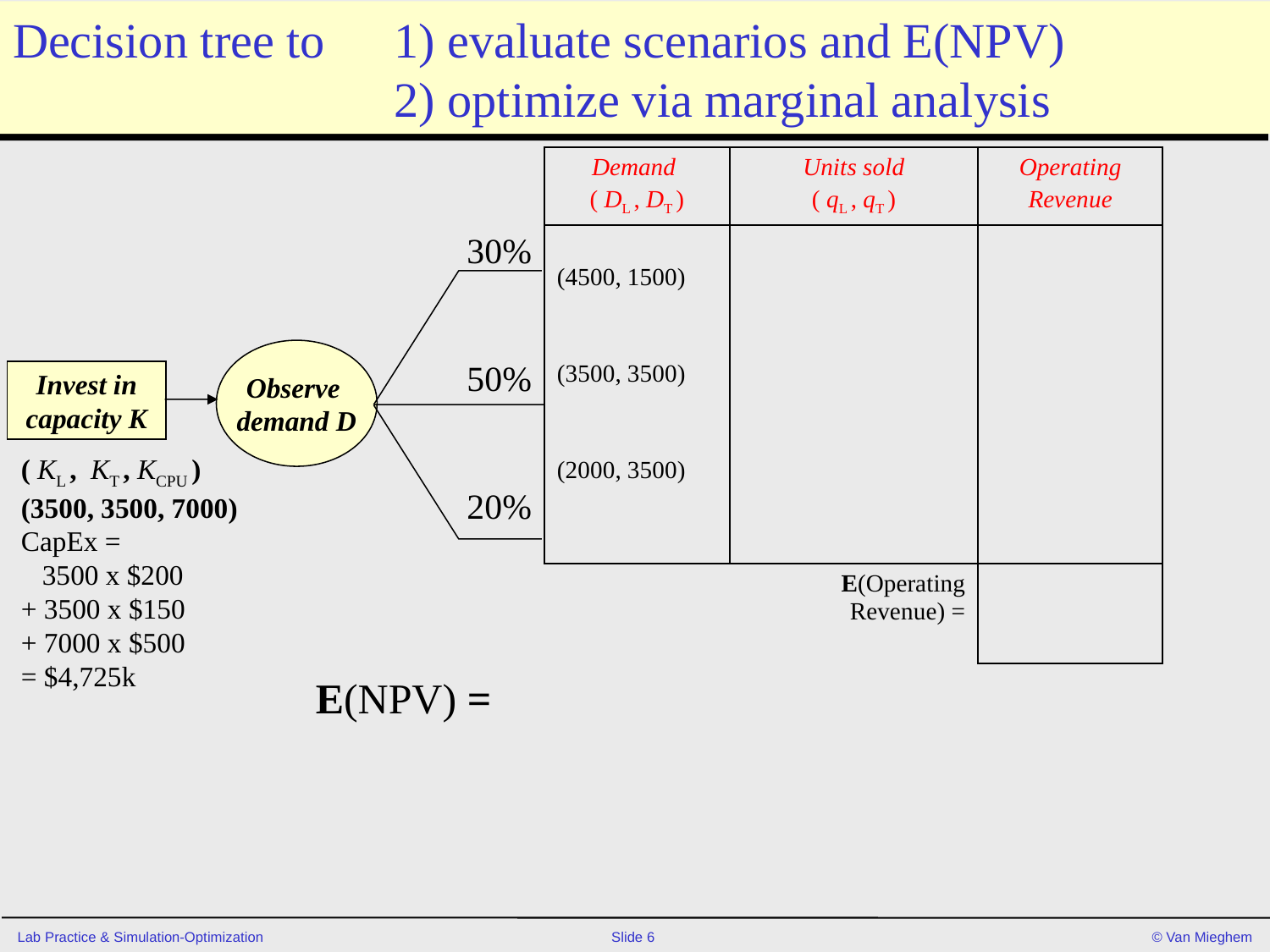

# Decision tree to 	1) evaluate scenarios and E(NPV) 2) optimize via marginal analysis
| Demand ( DL , DT ) | Units sold ( qL , qT ) | Operating Revenue |
| --- | --- | --- |
| (4500, 1500) (3500, 3500) (2000, 3500) |  |  |
|  | E(Operating Revenue) = |  |
30%

Observe
demand D
50%
Invest in
capacity K

( KL ,  KT , KCPU )
(3500, 3500, 7000)
CapEx =
   3500 x $200
+ 3500 x $150
+ 7000 x $500
= $4,725k
20%
E(NPV) =